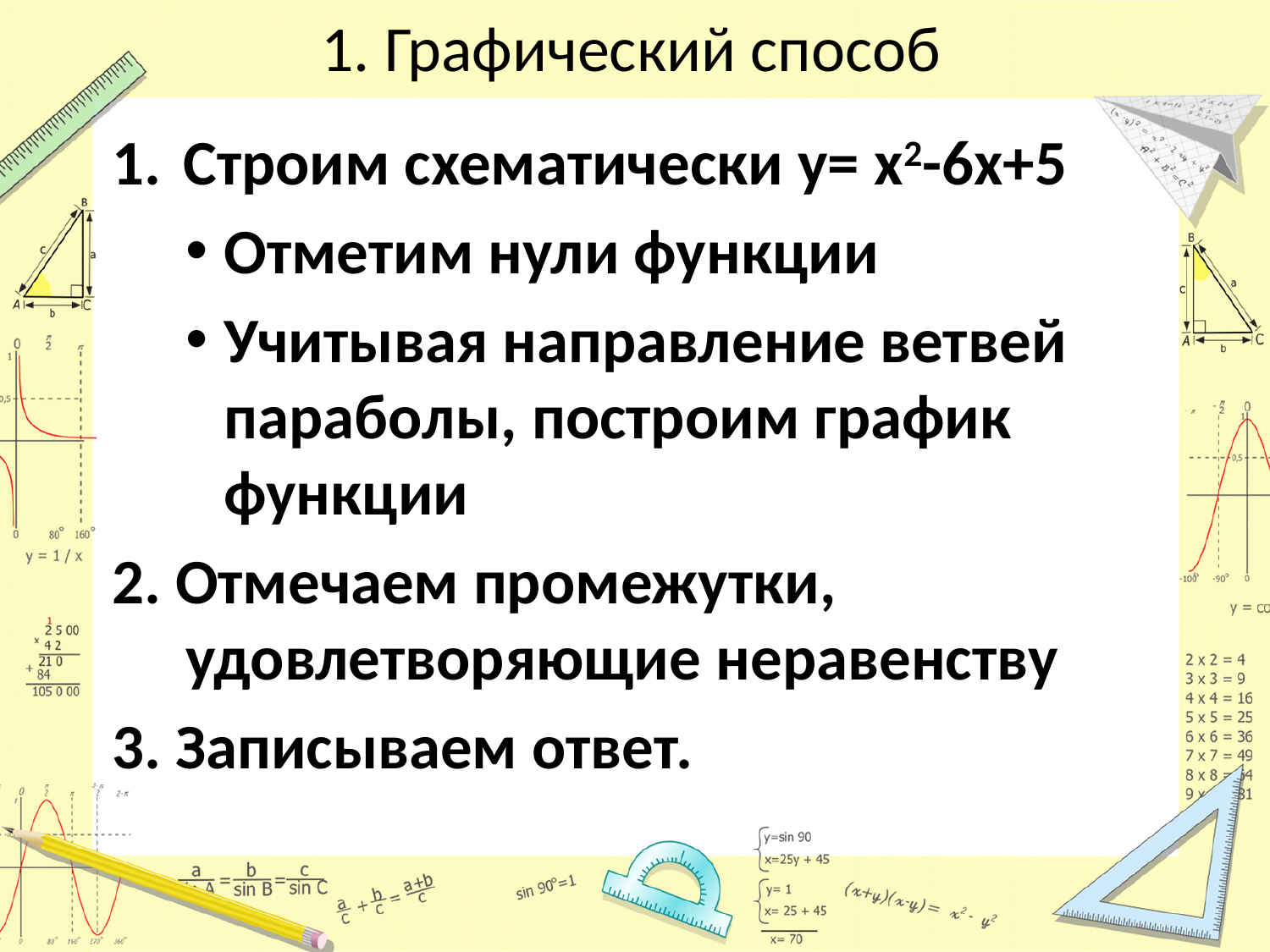

# 1. Графический способ
Строим схематически у= x2-6x+5
Отметим нули функции
Учитывая направление ветвей параболы, построим график функции
2. Отмечаем промежутки, удовлетворяющие неравенству
3. Записываем ответ.